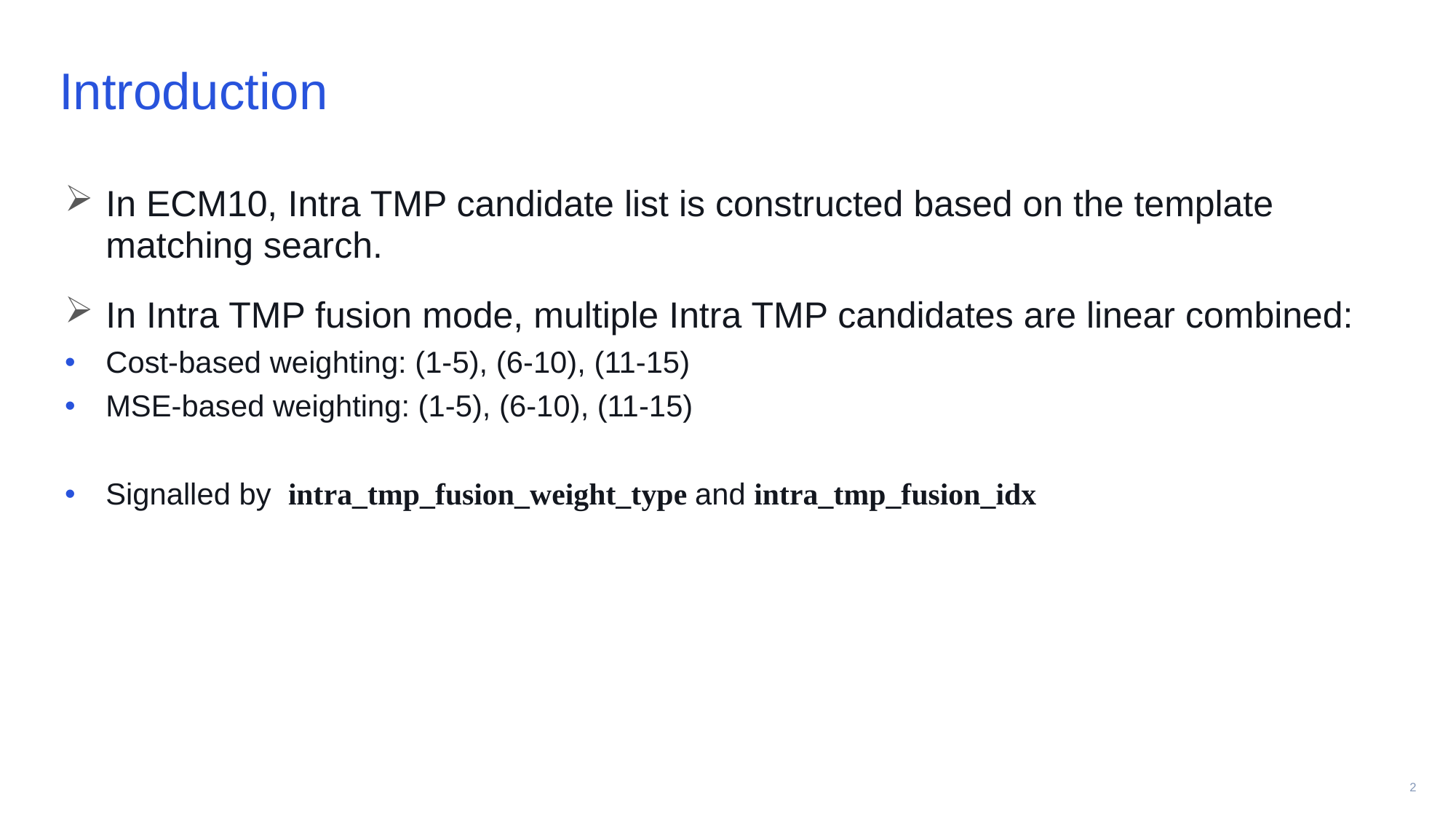

# Introduction
In ECM10, Intra TMP candidate list is constructed based on the template matching search.
In Intra TMP fusion mode, multiple Intra TMP candidates are linear combined:
Cost-based weighting: (1-5), (6-10), (11-15)
MSE-based weighting: (1-5), (6-10), (11-15)

Signalled by  intra_tmp_fusion_weight_type and intra_tmp_fusion_idx